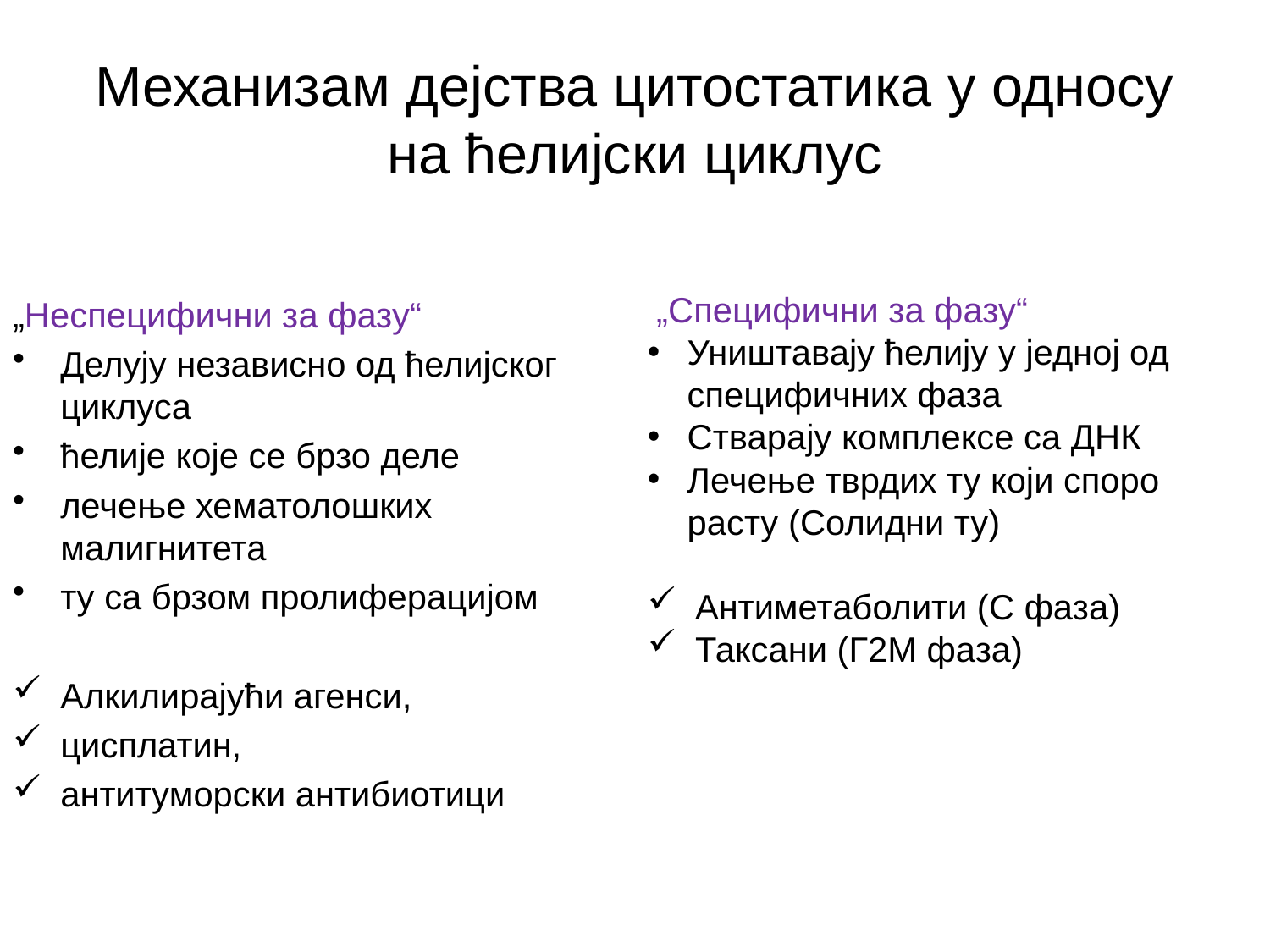

# Механизам дејства цитостатика у односу на ћелијски циклус
 „Специфични за фазу“
Уништавају ћелију у једној од специфичних фаза
Стварају комплексе са ДНК
Лечење тврдих ту који споро расту (Солидни ту)

Антиметаболити (С фаза)
Таксани (Г2М фаза)
„Неспецифични за фазу“
Делују независно од ћелијског циклуса
ћелије које се брзо деле
лечење хематолошких малигнитета
ту са брзом пролиферацијом

Алкилирајући агенси,
цисплатин,
антитуморски антибиотици